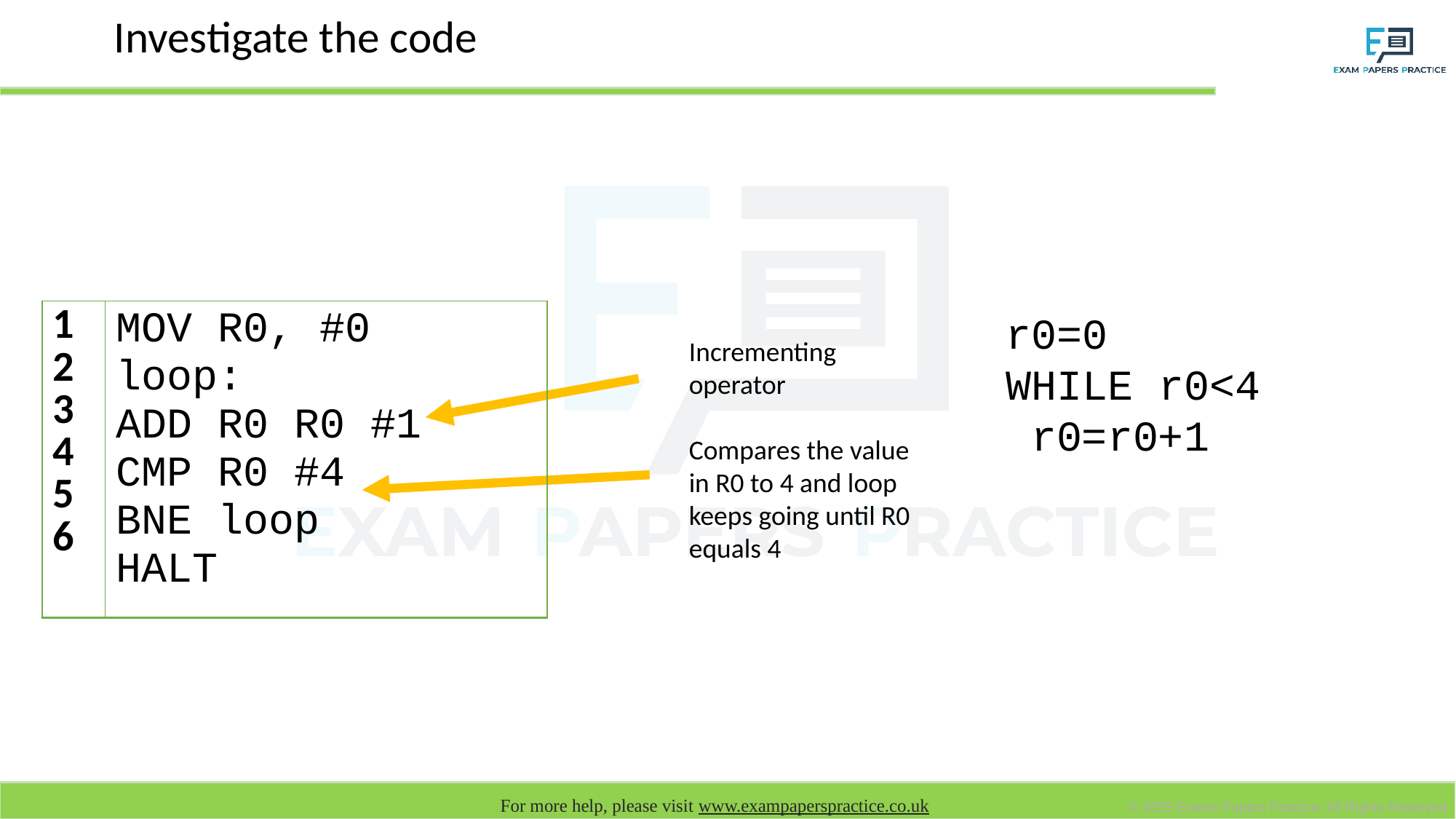

# Investigate the code
| 1 2 3 4 5 6 | MOV R0, #0 loop: ADD R0 R0 #1 CMP R0 #4 BNE loop HALT |
| --- | --- |
r0=0
WHILE r0<4
 r0=r0+1

Incrementing operator

Compares the value in R0 to 4 and loop keeps going until R0 equals 4